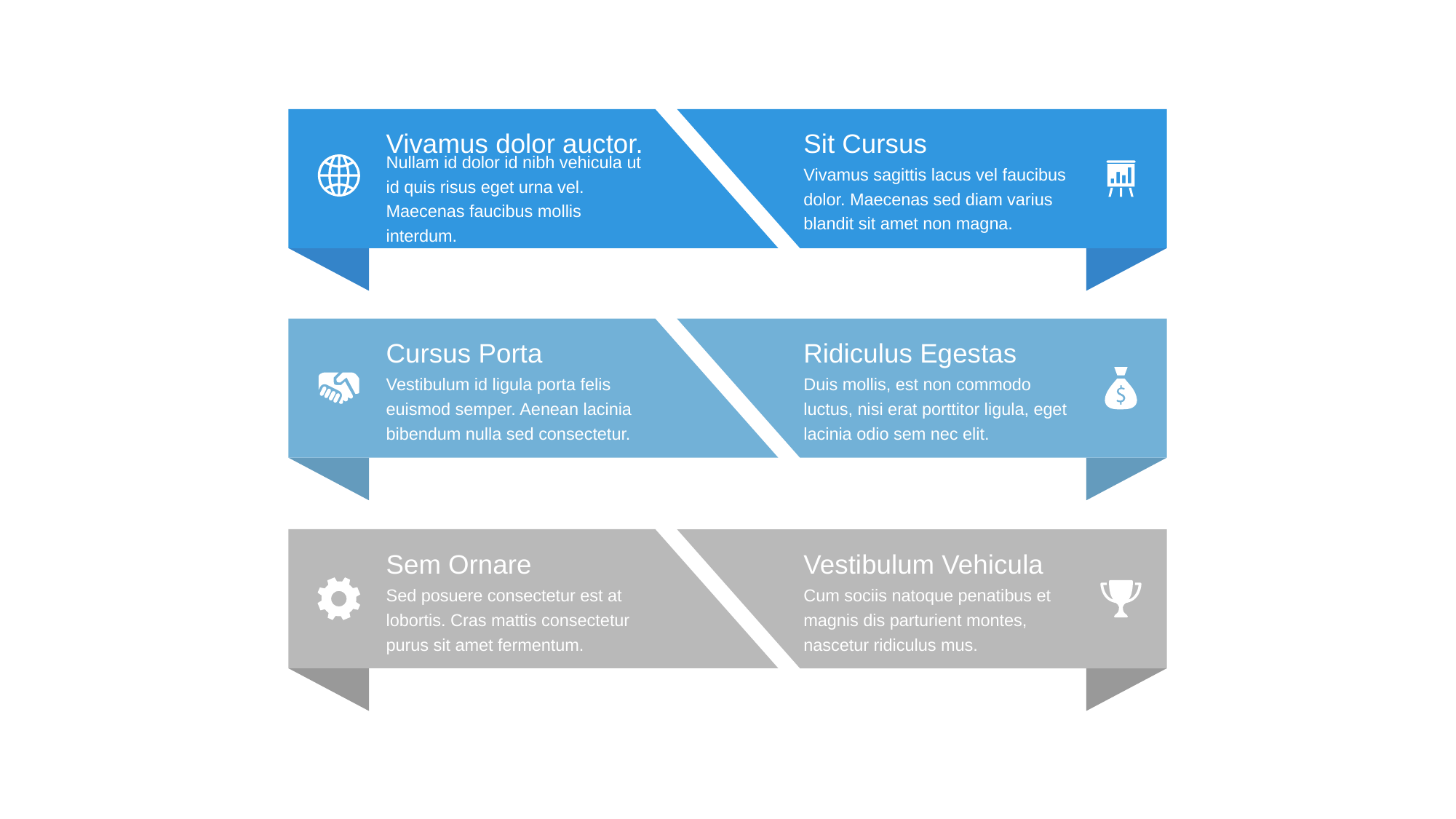

Vivamus dolor auctor.
Nullam id dolor id nibh vehicula ut id quis risus eget urna vel. Maecenas faucibus mollis interdum.

Sit Cursus
Vivamus sagittis lacus vel faucibus dolor. Maecenas sed diam varius blandit sit amet non magna.

Ridiculus Egestas
Duis mollis, est non commodo luctus, nisi erat porttitor ligula, eget lacinia odio sem nec elit.

Cursus Porta
Vestibulum id ligula porta felis euismod semper. Aenean lacinia bibendum nulla sed consectetur.

Vestibulum Vehicula
Cum sociis natoque penatibus et magnis dis parturient montes, nascetur ridiculus mus.

Sem Ornare
Sed posuere consectetur est at lobortis. Cras mattis consectetur purus sit amet fermentum.